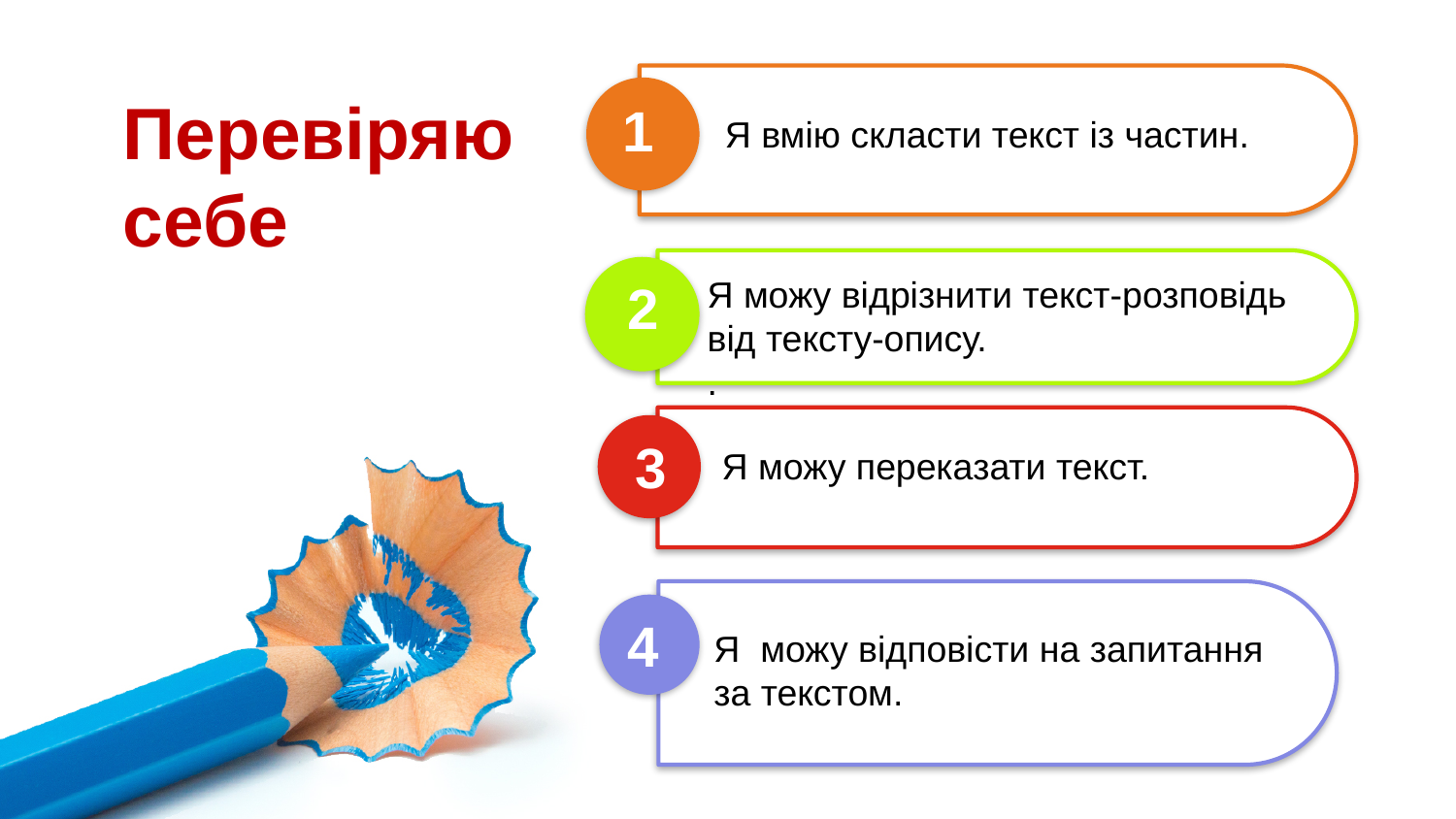

Перевіряю себе

1
Я вмію скласти текст із частин.

Я можу відрізнити текст-розповідь від тексту-опису.
.

2

3
Я можу переказати текст.

4
Я  можу відповісти на запитання
за текстом.